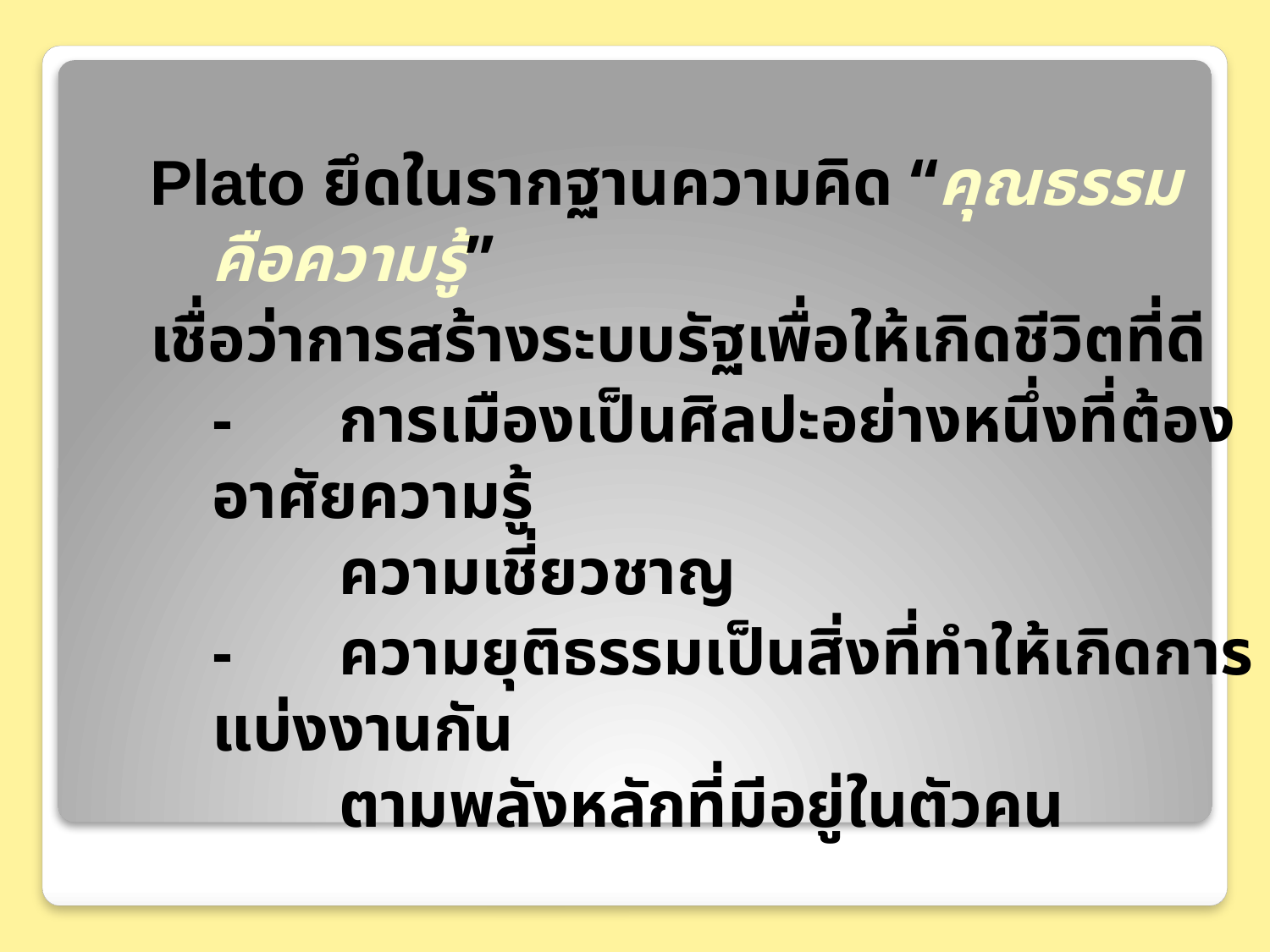

Plato ยึดในรากฐานความคิด “คุณธรรมคือความรู้”
เชื่อว่าการสร้างระบบรัฐเพื่อให้เกิดชีวิตที่ดี
	-	การเมืองเป็นศิลปะอย่างหนึ่งที่ต้องอาศัยความรู้
		ความเชี่ยวชาญ
	-	ความยุติธรรมเป็นสิ่งที่ทำให้เกิดการแบ่งงานกัน
		ตามพลังหลักที่มีอยู่ในตัวคน